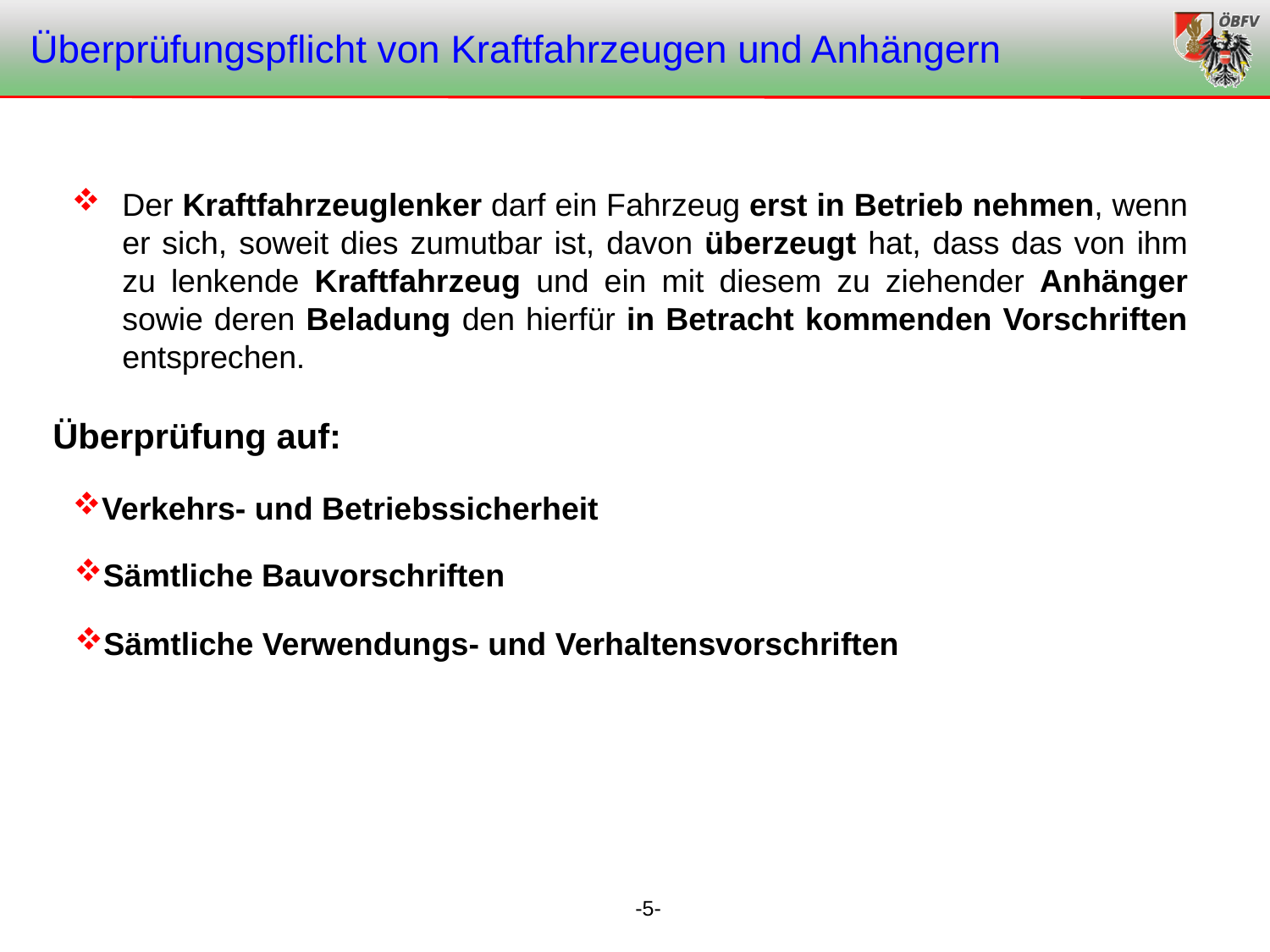

Überprüfungspflicht von Kraftfahrzeugen und Anhängern
Der Kraftfahrzeuglenker darf ein Fahrzeug erst in Betrieb nehmen, wenn er sich, soweit dies zumutbar ist, davon überzeugt hat, dass das von ihm zu lenkende Kraftfahrzeug und ein mit diesem zu ziehender Anhänger sowie deren Beladung den hierfür in Betracht kommenden Vorschriften entsprechen.

 Überprüfung auf:
Verkehrs- und Betriebssicherheit
Sämtliche Bauvorschriften
Sämtliche Verwendungs- und Verhaltensvorschriften
-5-